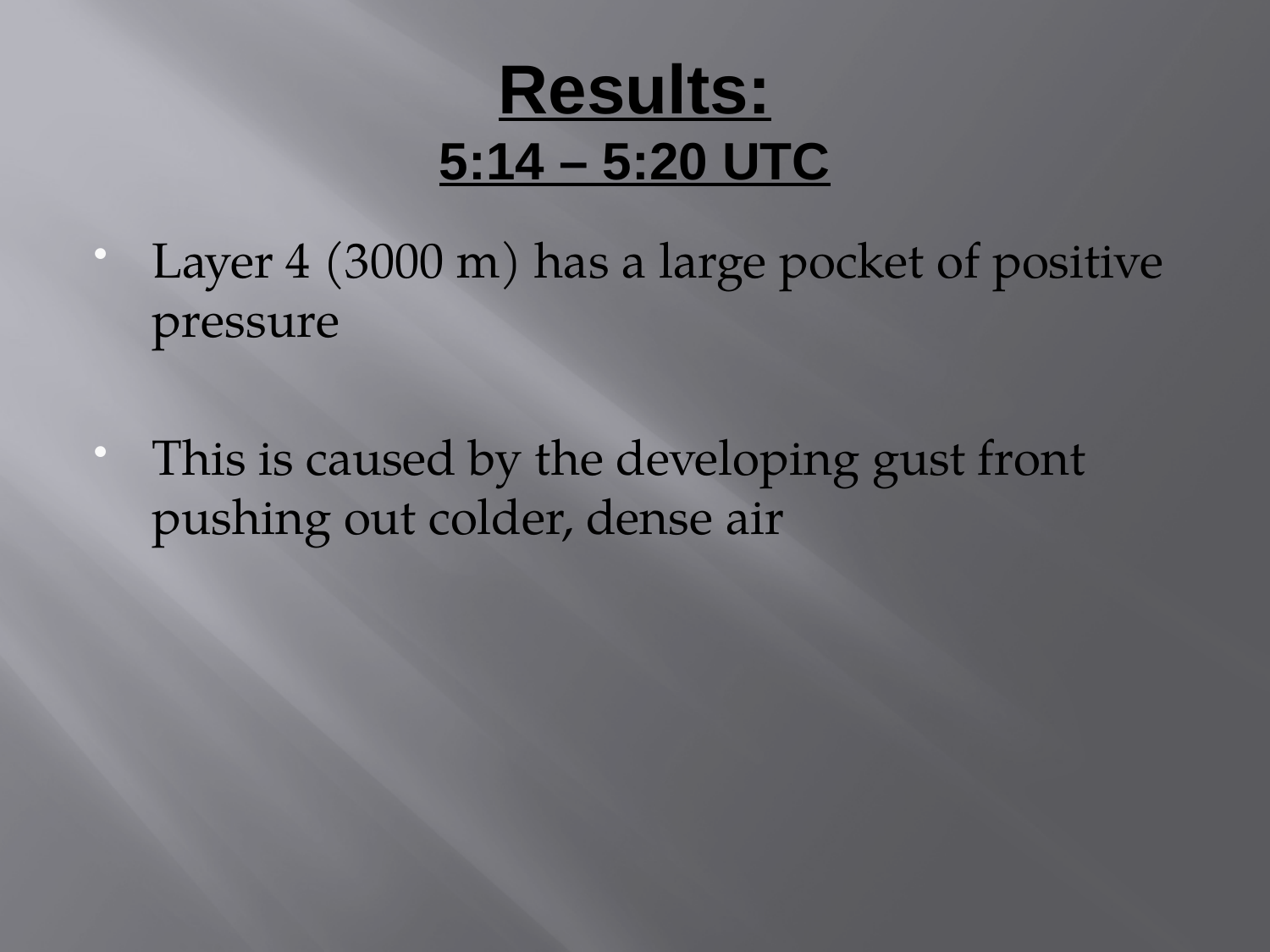

# Results: 5:14 – 5:20 UTC
Layer 4 (3000 m) has a large pocket of positive pressure

This is caused by the developing gust front pushing out colder, dense air